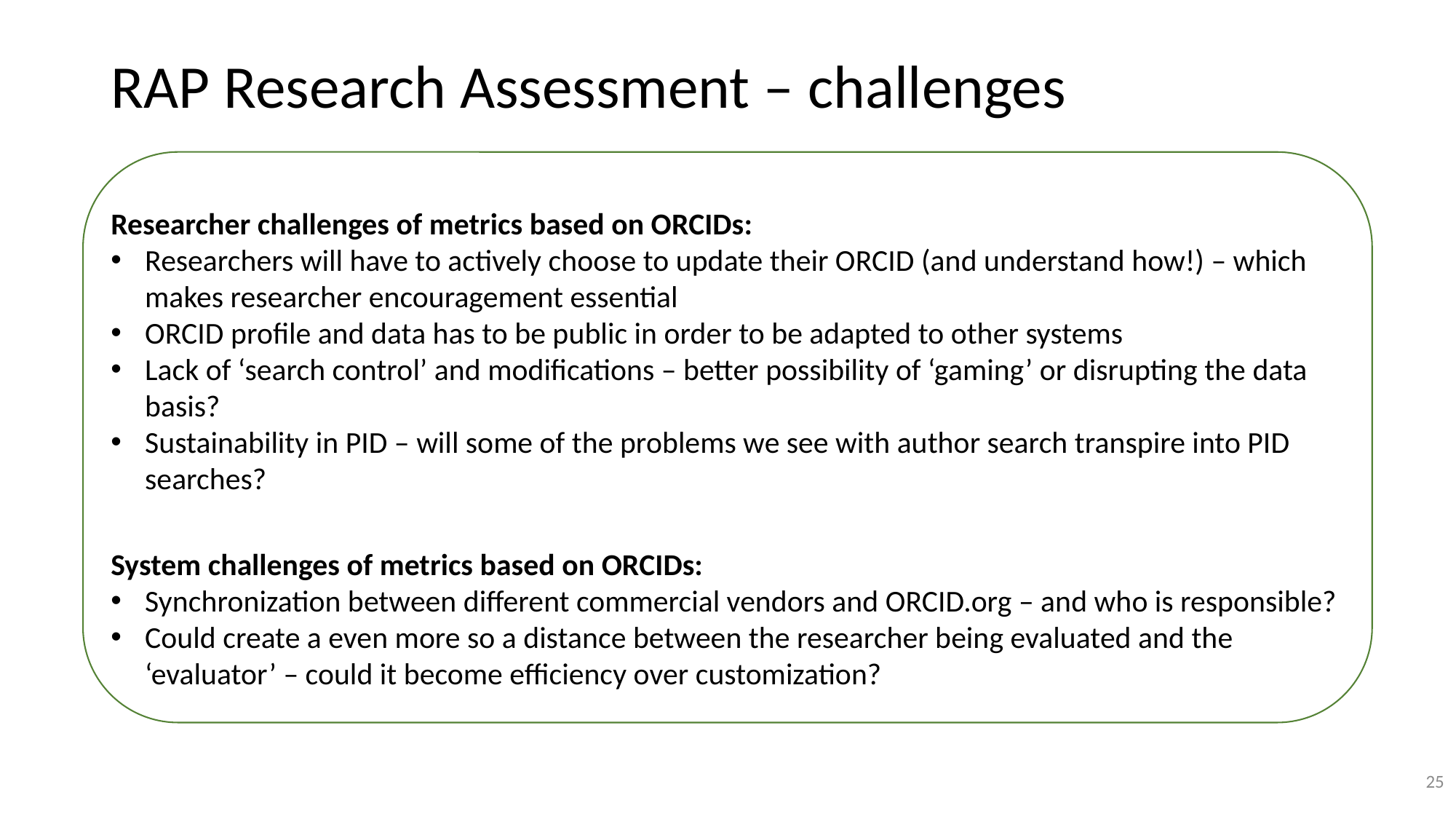

# RAP Research Assessment – challenges

Researcher challenges of metrics based on ORCIDs:
Researchers will have to actively choose to update their ORCID (and understand how!) – which makes researcher encouragement essential
ORCID profile and data has to be public in order to be adapted to other systems
Lack of ‘search control’ and modifications – better possibility of ‘gaming’ or disrupting the data basis?
Sustainability in PID – will some of the problems we see with author search transpire into PID searches?

System challenges of metrics based on ORCIDs:
Synchronization between different commercial vendors and ORCID.org – and who is responsible?
Could create a even more so a distance between the researcher being evaluated and the ‘evaluator’ – could it become efficiency over customization?

25